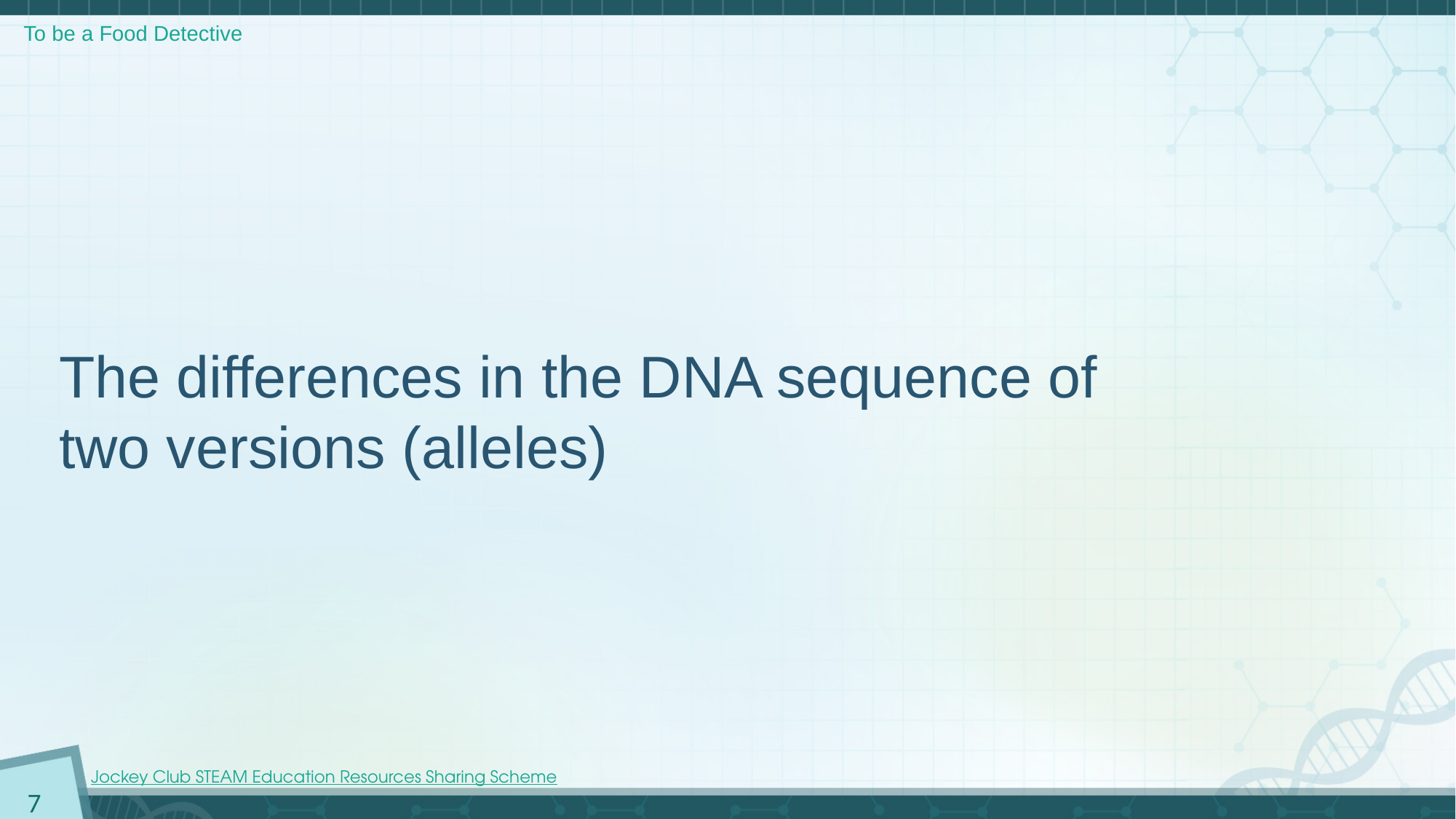

# The differences in the DNA sequence of two versions (alleles)
7